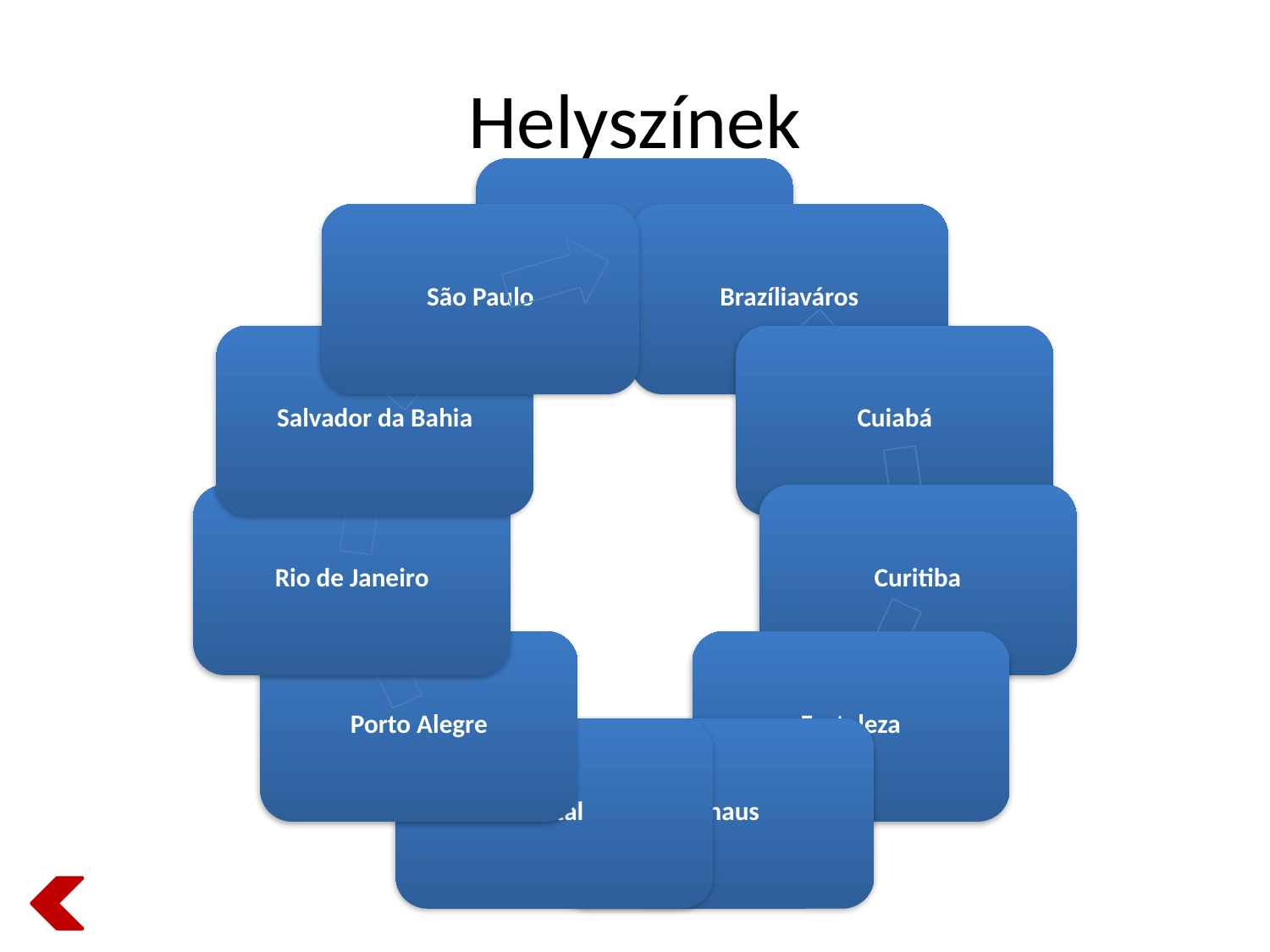

# Helyszínek
Belo Horizonte
Brazíliaváros
Cuiabá
Curitiba
Fortaleza
Manaus
Natal
Porto Alegre
Salvador da Bahia
São Paulo
Rio de Janeiro